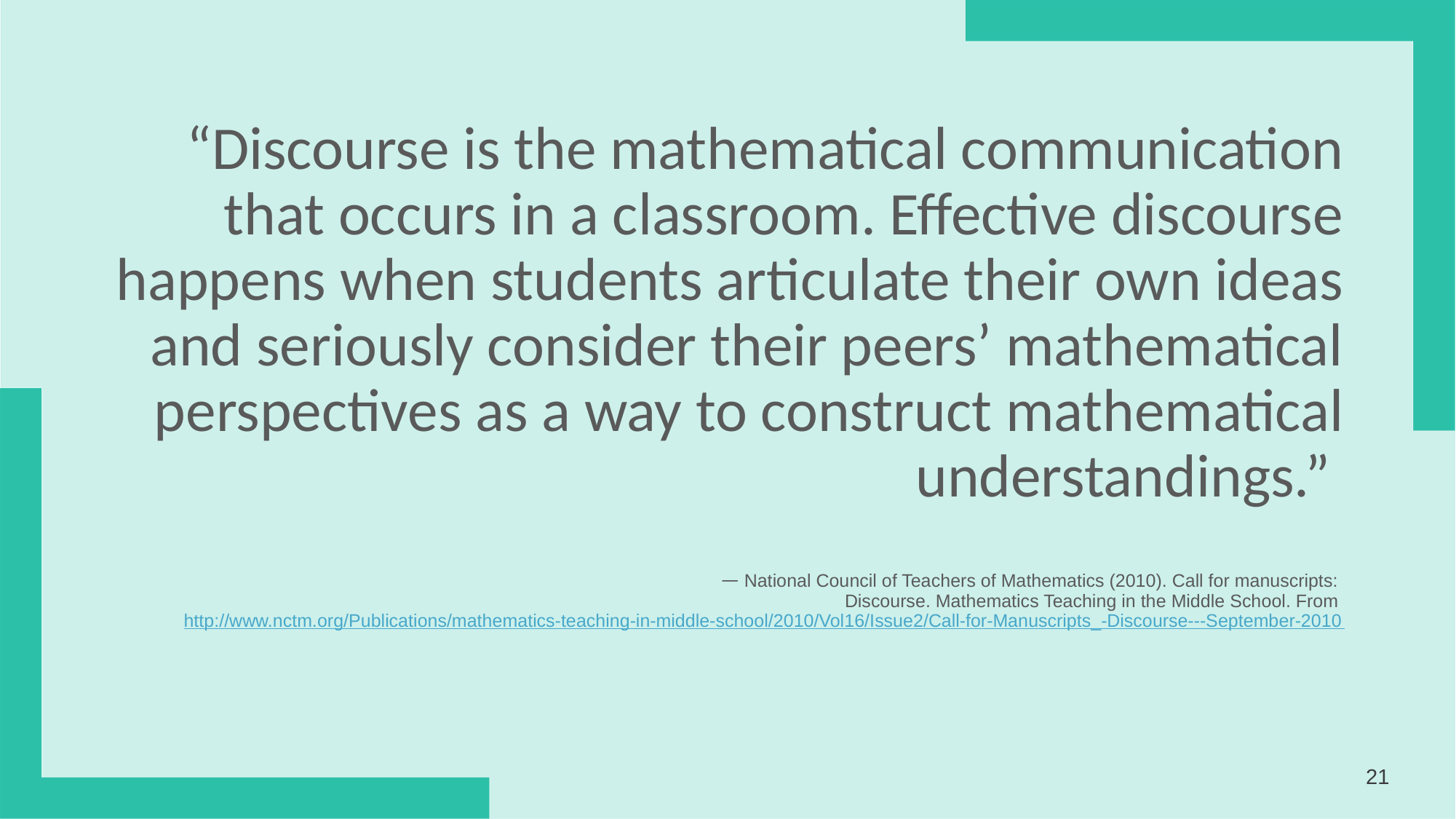

# “Discourse is the mathematical communication that occurs in a classroom. Effective discourse happens when students articulate their own ideas and seriously consider their peers’ mathematical perspectives as a way to construct mathematical understandings.” — National Council of Teachers of Mathematics (2010). Call for manuscripts: Discourse. Mathematics Teaching in the Middle School. From http://www.nctm.org/Publications/mathematics-teaching-in-middle-school/2010/Vol16/Issue2/Call-for-Manuscripts_-Discourse---September-2010
21